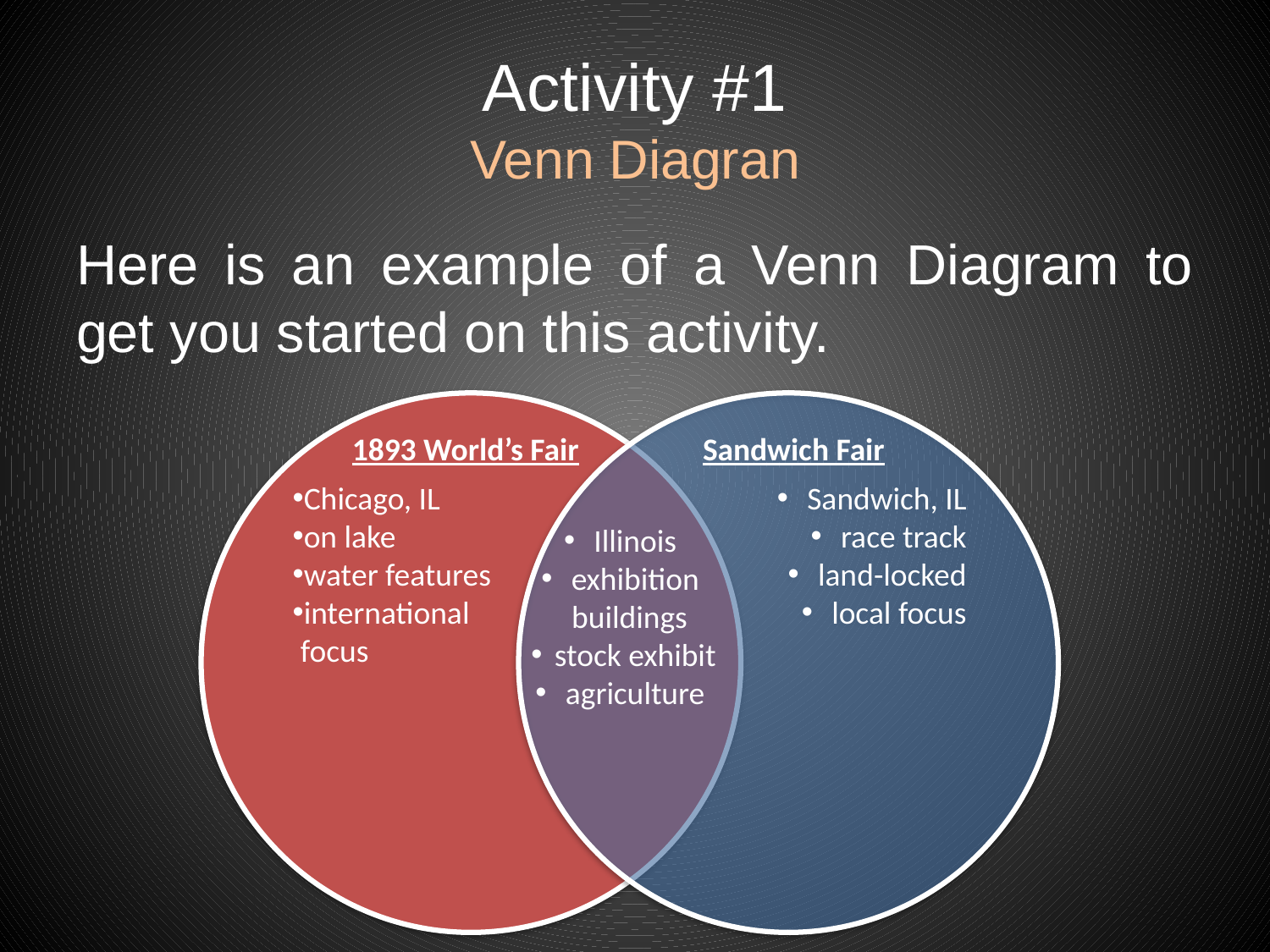

# Activity #1 Venn Diagran
Here is an example of a Venn Diagram to get you started on this activity.
Chicago, IL
on lake
water features
international
focus

Sandwich, IL
race track
land-locked
local focus

1893 World’s Fair
Sandwich Fair

Illinois
exhibition
buildings
stock exhibit
agriculture